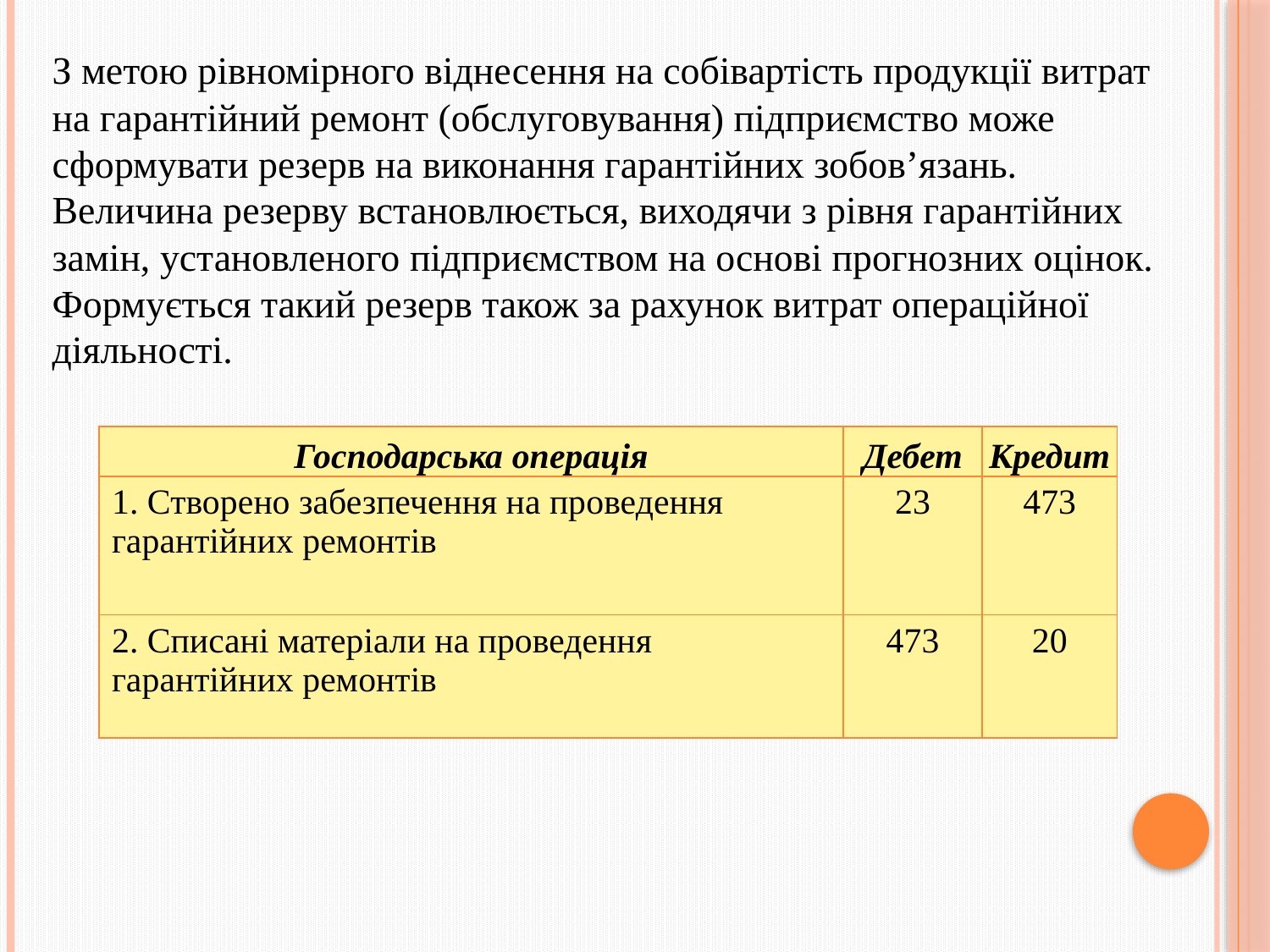

З метою рівномірного віднесення на собівартість продукції витрат на гарантійний ремонт (обслуговування) підприємство може сформувати резерв на виконання гарантійних зобов’язань. Величина резерву встановлюється, виходячи з рівня гарантійних замін, установленого підприємством на основі прогнозних оцінок. Формується такий резерв також за рахунок витрат операційної діяльності.
| Господарська операція | Дебет | Кредит |
| --- | --- | --- |
| 1. Створено забезпечення на проведення гарантійних ремонтів | 23 | 473 |
| 2. Списані матеріали на проведення гарантійних ремонтів | 473 | 20 |